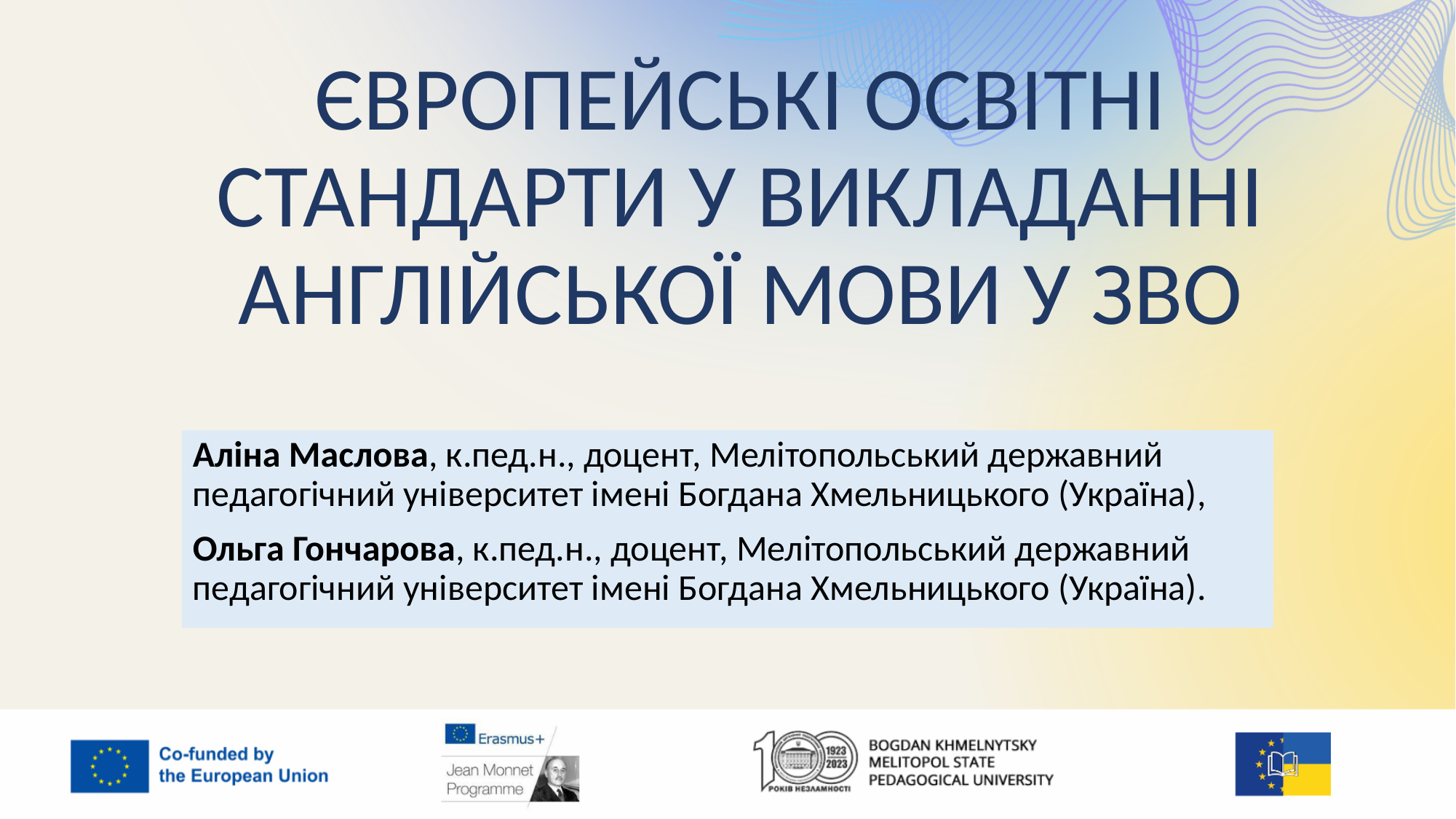

# ЄВРОПЕЙСЬКІ ОСВІТНІ СТАНДАРТИ У ВИКЛАДАННІ АНГЛІЙСЬКОЇ МОВИ У ЗВО
Аліна Маслова, к.пед.н., доцент, Мелітопольський державний педагогічний університет імені Богдана Хмельницького (Україна),
Ольга Гончарова, к.пед.н., доцент, Мелітопольський державний педагогічний університет імені Богдана Хмельницького (Україна).